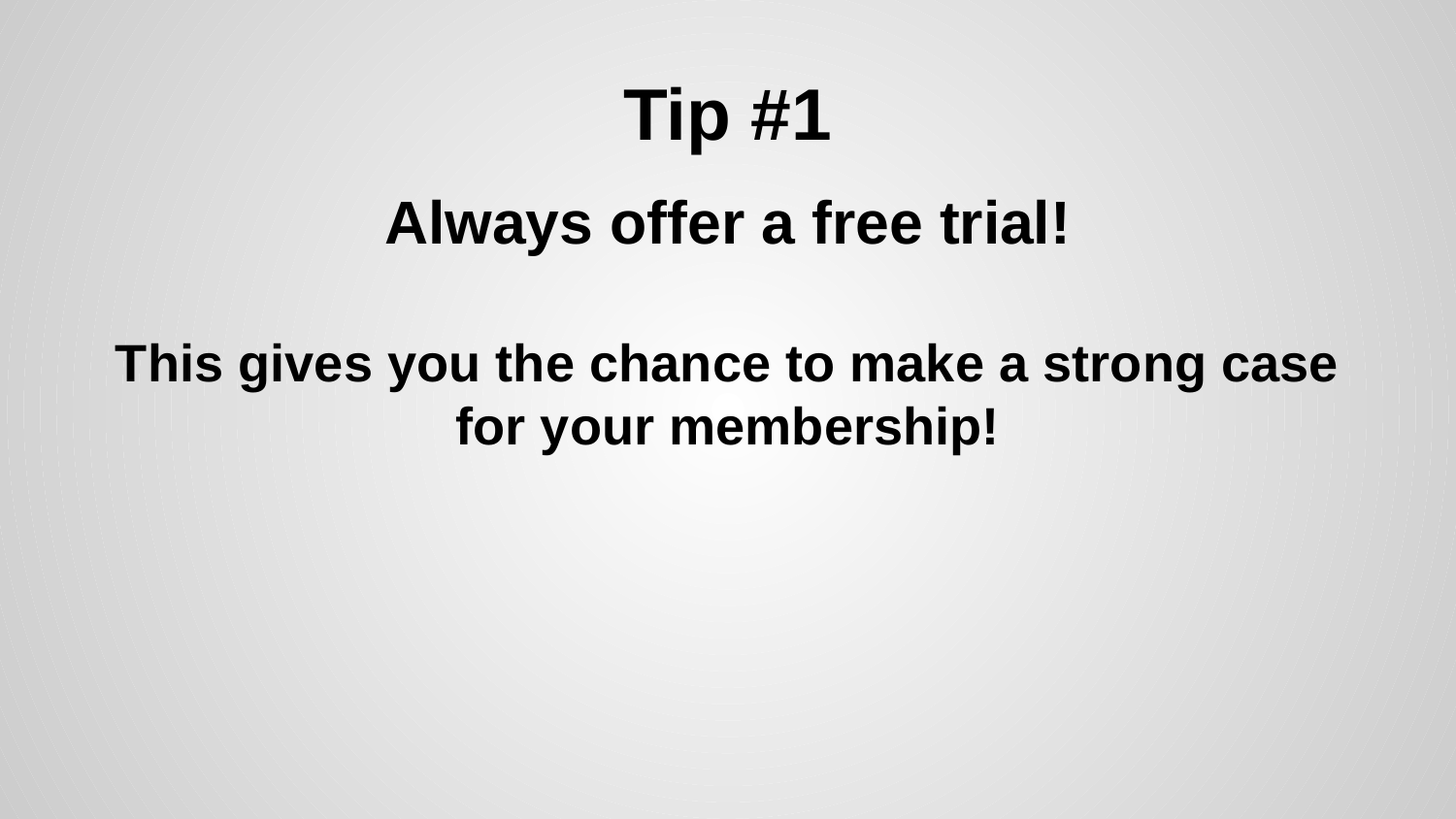

# Tip #1
Always offer a free trial!

This gives you the chance to make a strong case for your membership!